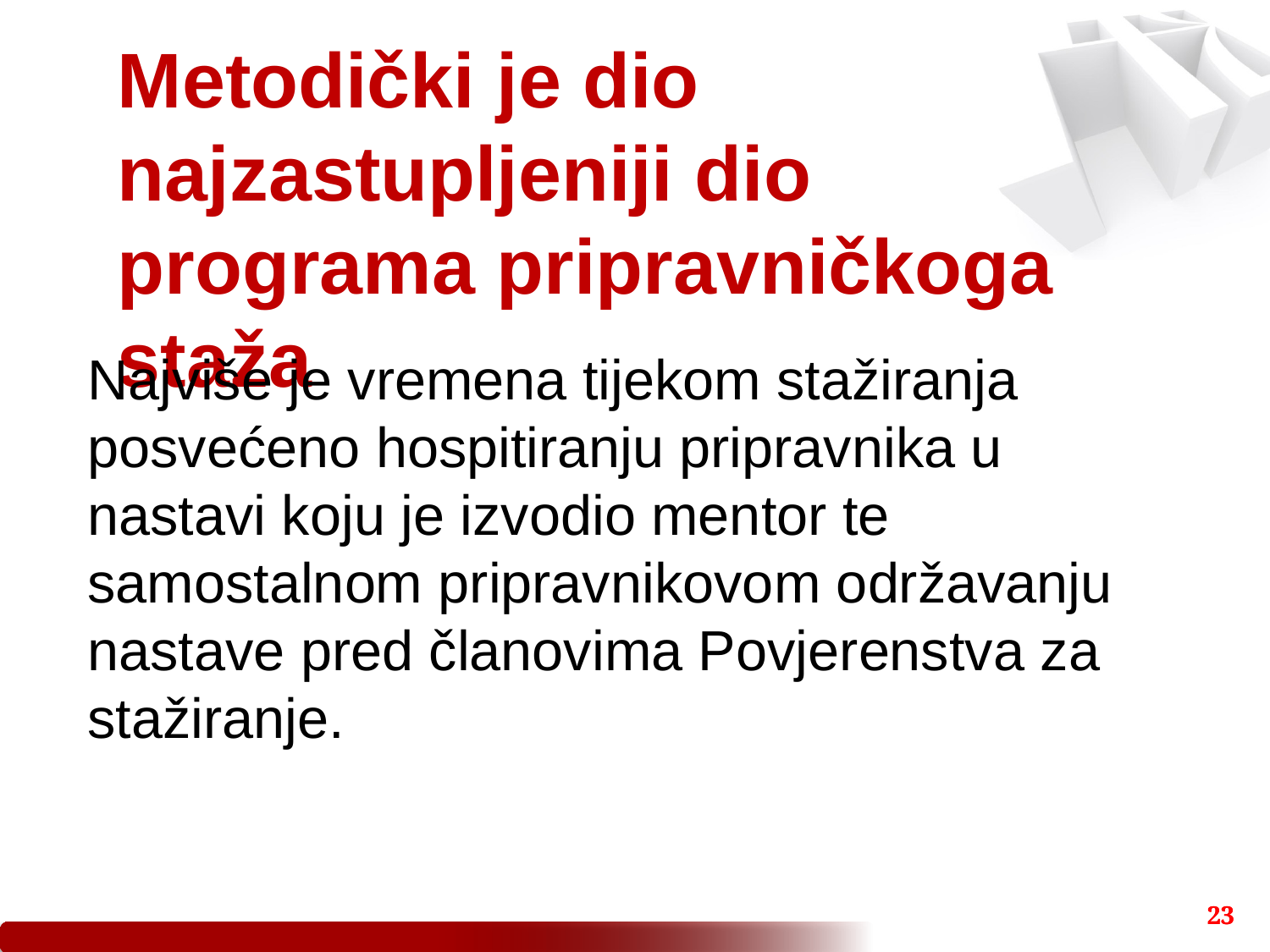

# Metodički je dio najzastupljeniji dio programa pripravničkoga staža
Najviše je vremena tijekom stažiranja posvećeno hospitiranju pripravnika u nastavi koju je izvodio mentor te samostalnom pripravnikovom održavanju nastave pred članovima Povjerenstva za  stažiranje.